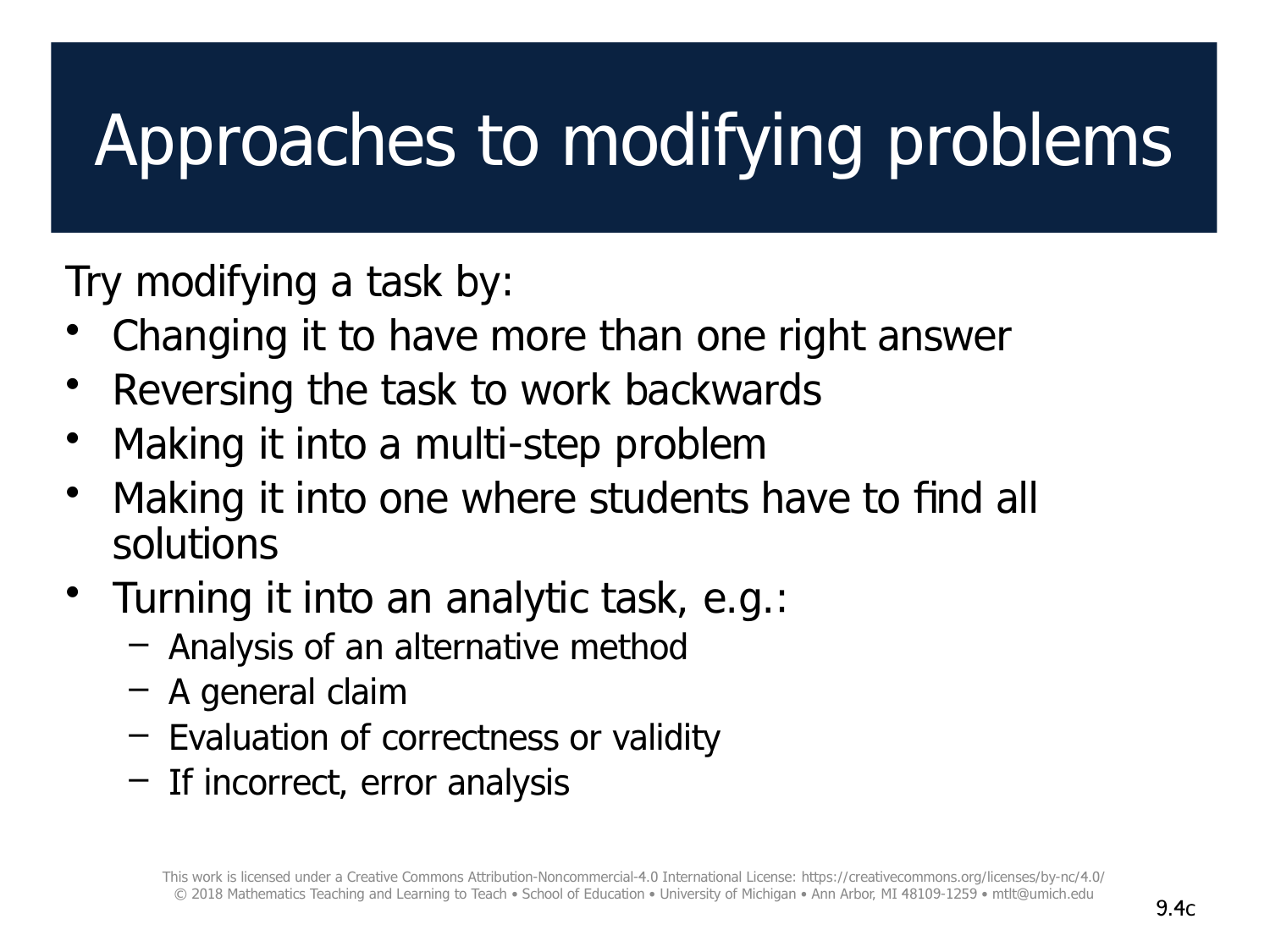

# Approaches to modifying problems
Try modifying a task by:
Changing it to have more than one right answer
Reversing the task to work backwards
Making it into a multi-step problem
Making it into one where students have to find all solutions
Turning it into an analytic task, e.g.:
Analysis of an alternative method
A general claim
Evaluation of correctness or validity
If incorrect, error analysis
This work is licensed under a Creative Commons Attribution-Noncommercial-4.0 International License: https://creativecommons.org/licenses/by-nc/4.0/
© 2018 Mathematics Teaching and Learning to Teach • School of Education • University of Michigan • Ann Arbor, MI 48109-1259 • mtlt@umich.edu

9.4c